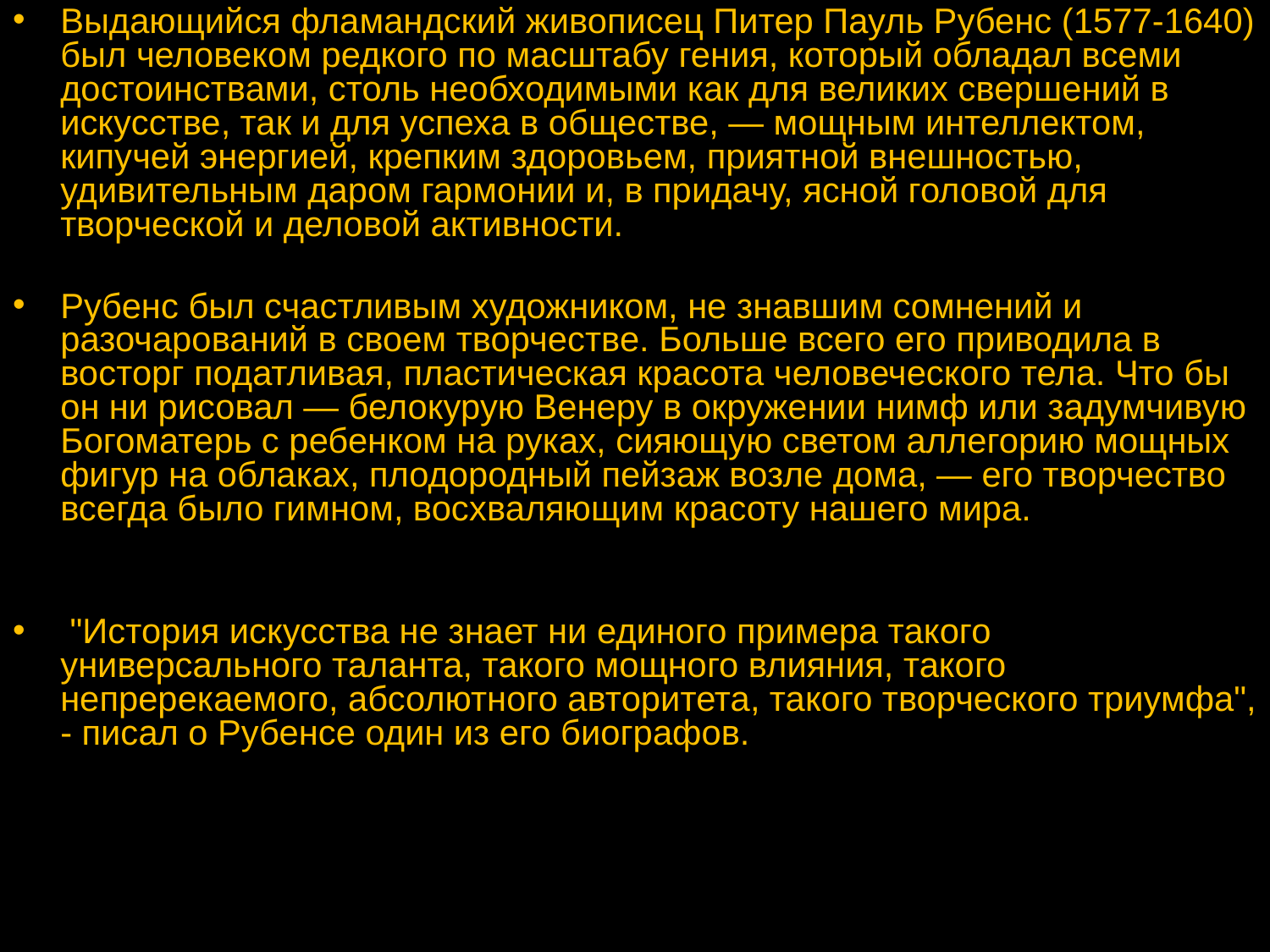

Выдающийся фламандский живописец Питер Пауль Рубенс (1577-1640) был человеком редкого по масштабу гения, который обладал всеми достоинствами, столь необходимыми как для великих свершений в искусстве, так и для успеха в обществе, — мощным интеллектом, кипучей энергией, крепким здоровьем, приятной внешностью, удивительным даром гармонии и, в придачу, ясной головой для творческой и деловой активности.

Рубенс был счастливым художником, не знавшим сомнений и разочарований в своем творчестве. Больше всего его приводила в восторг податливая, пластическая красота человеческого тела. Что бы он ни рисовал — белокурую Венеру в окружении нимф или задумчивую Богоматерь с ребенком на руках, сияющую светом аллегорию мощных фигур на облаках, плодородный пейзаж возле дома, — его творчество всегда было гимном, восхваляющим красоту нашего мира.

 "История искусства не знает ни единого примера такого универсального таланта, такого мощного влияния, такого непререкаемого, абсолютного авторитета, такого творческого триумфа", - писал о Рубенсе один из его биографов.